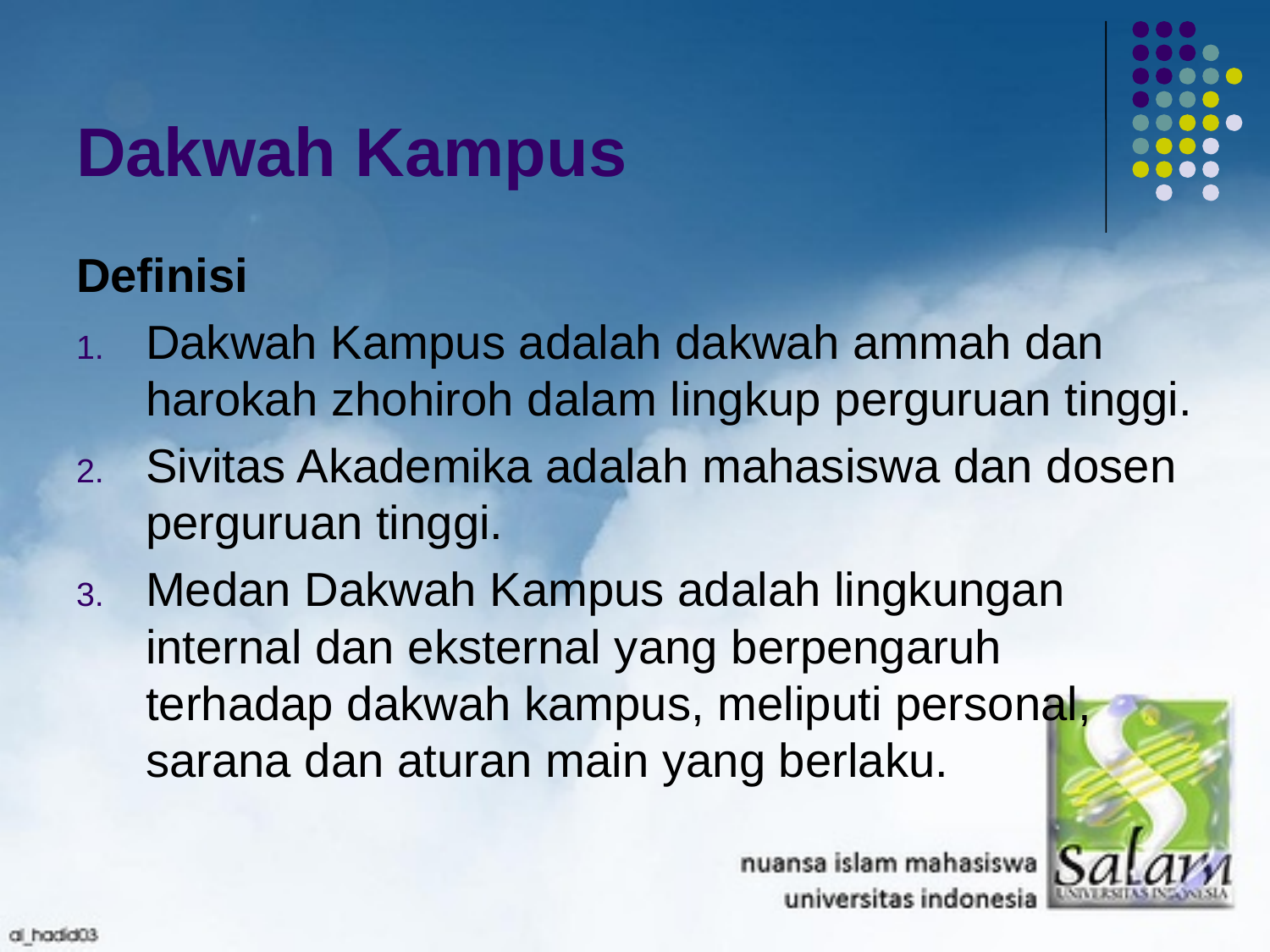

# Dakwah Kampus
Definisi
Dakwah Kampus adalah dakwah ammah dan harokah zhohiroh dalam lingkup perguruan tinggi.
Sivitas Akademika adalah mahasiswa dan dosen perguruan tinggi.
Medan Dakwah Kampus adalah lingkungan internal dan eksternal yang berpengaruh terhadap dakwah kampus, meliputi personal, sarana dan aturan main yang berlaku.